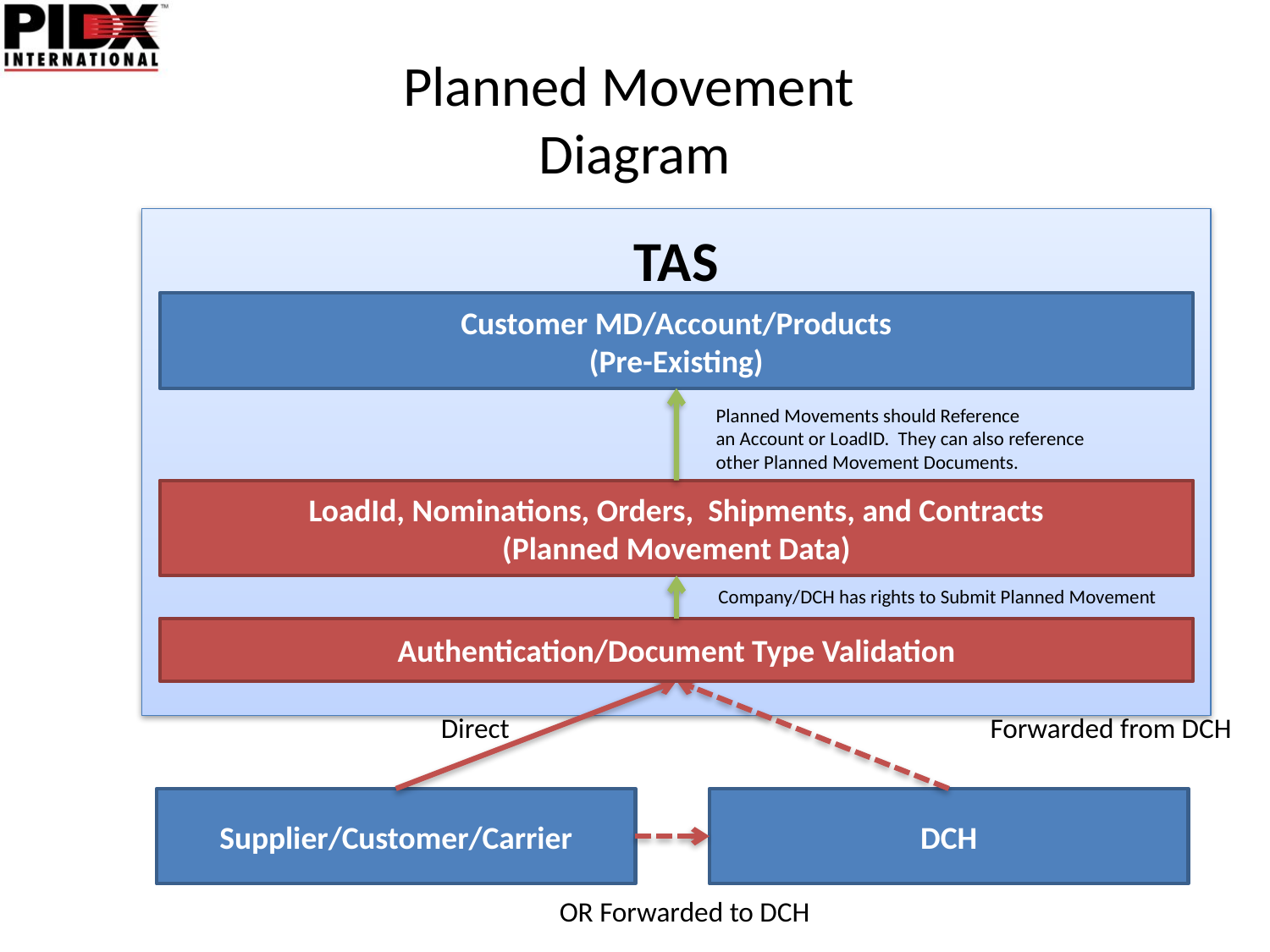

# Planned Movement Diagram
TAS

Customer MD/Account/Products
(Pre-Existing)
Planned Movements should Reference
an Account or LoadID.  They can also reference
other Planned Movement Documents.
LoadId, Nominations, Orders,  Shipments, and Contracts
(Planned Movement Data)
Company/DCH has rights to Submit Planned Movement
Authentication/Document Type Validation
Direct
Forwarded from DCH
Supplier/Customer/Carrier
DCH
OR Forwarded to DCH